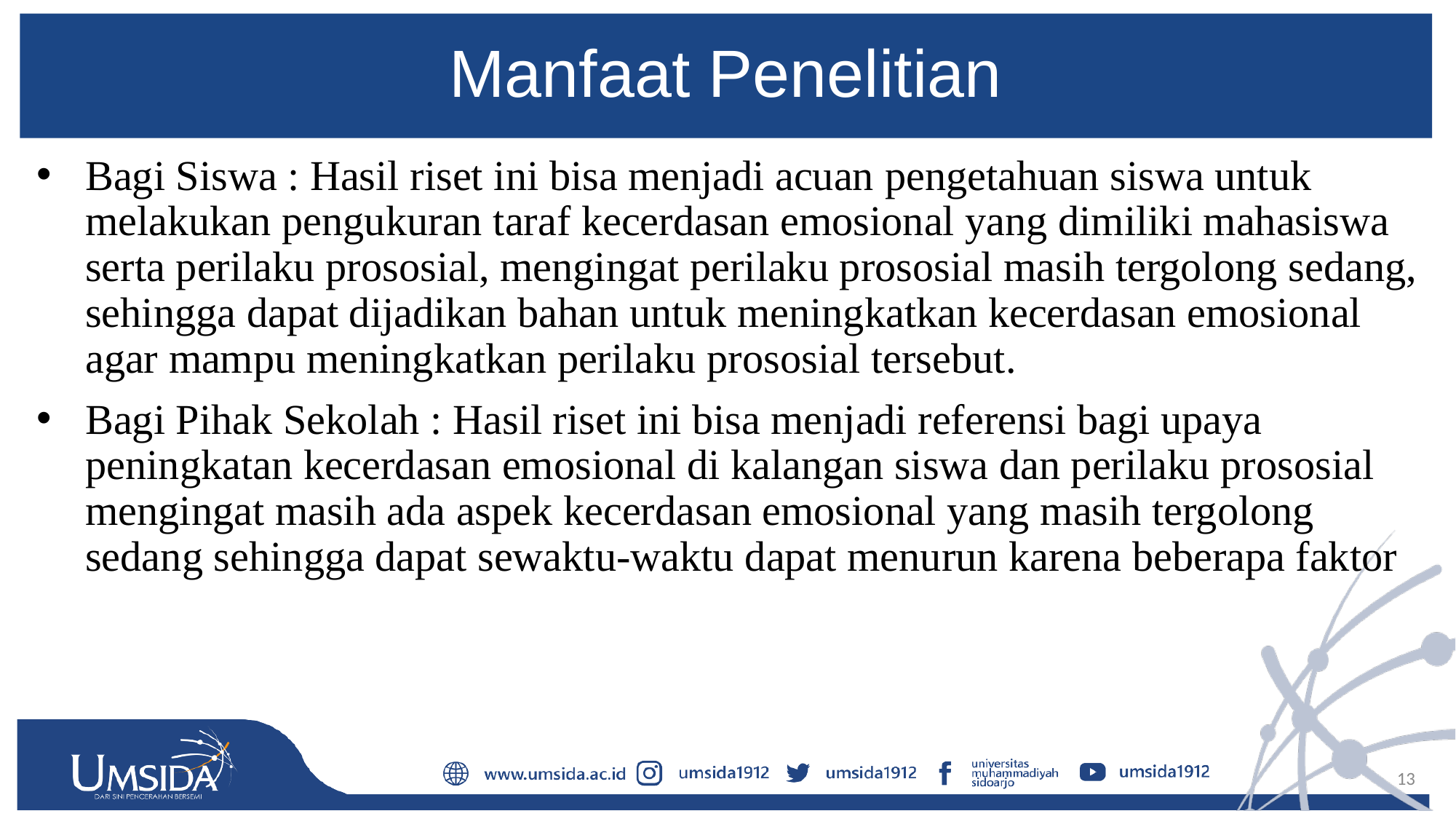

# Manfaat Penelitian
Bagi Siswa : Hasil riset ini bisa menjadi acuan pengetahuan siswa untuk melakukan pengukuran taraf kecerdasan emosional yang dimiliki mahasiswa serta perilaku prososial, mengingat perilaku prososial masih tergolong sedang, sehingga dapat dijadikan bahan untuk meningkatkan kecerdasan emosional agar mampu meningkatkan perilaku prososial tersebut.
Bagi Pihak Sekolah : Hasil riset ini bisa menjadi referensi bagi upaya peningkatan kecerdasan emosional di kalangan siswa dan perilaku prososial mengingat masih ada aspek kecerdasan emosional yang masih tergolong sedang sehingga dapat sewaktu-waktu dapat menurun karena beberapa faktor